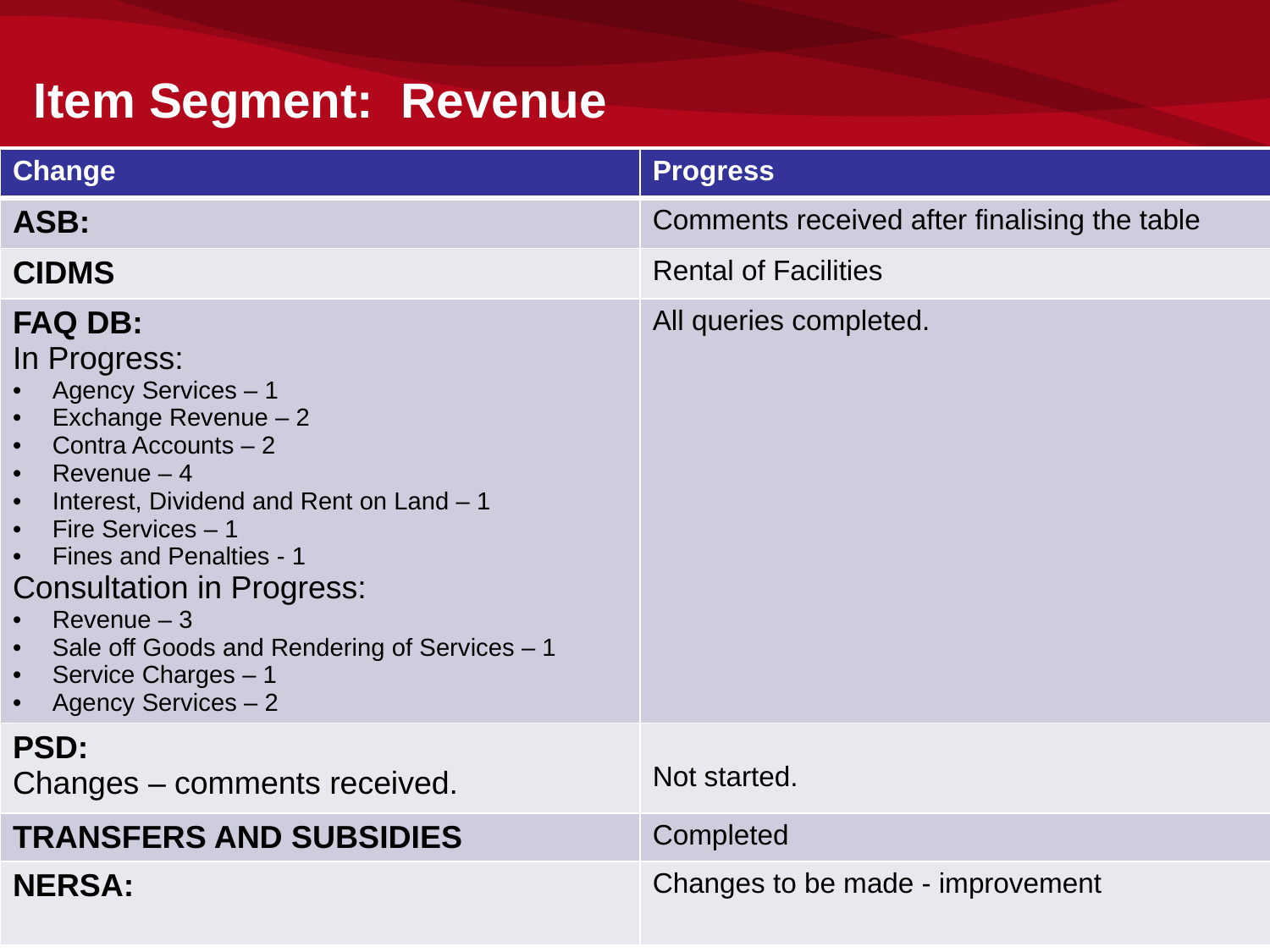

Item Segment:  Revenue

| Change | Progress |
| --- | --- |
| ASB: | Comments received after finalising the table |
| CIDMS | Rental of Facilities |
| FAQ DB: In Progress: Agency Services – 1 Exchange Revenue – 2 Contra Accounts – 2 Revenue – 4 Interest, Dividend and Rent on Land – 1 Fire Services – 1 Fines and Penalties - 1 Consultation in Progress: Revenue – 3 Sale off Goods and Rendering of Services – 1 Service Charges – 1 Agency Services – 2 | All queries completed. |
| PSD: Changes – comments received. | Not started. |
| TRANSFERS AND SUBSIDIES | Completed |
| NERSA: | Changes to be made - improvement |